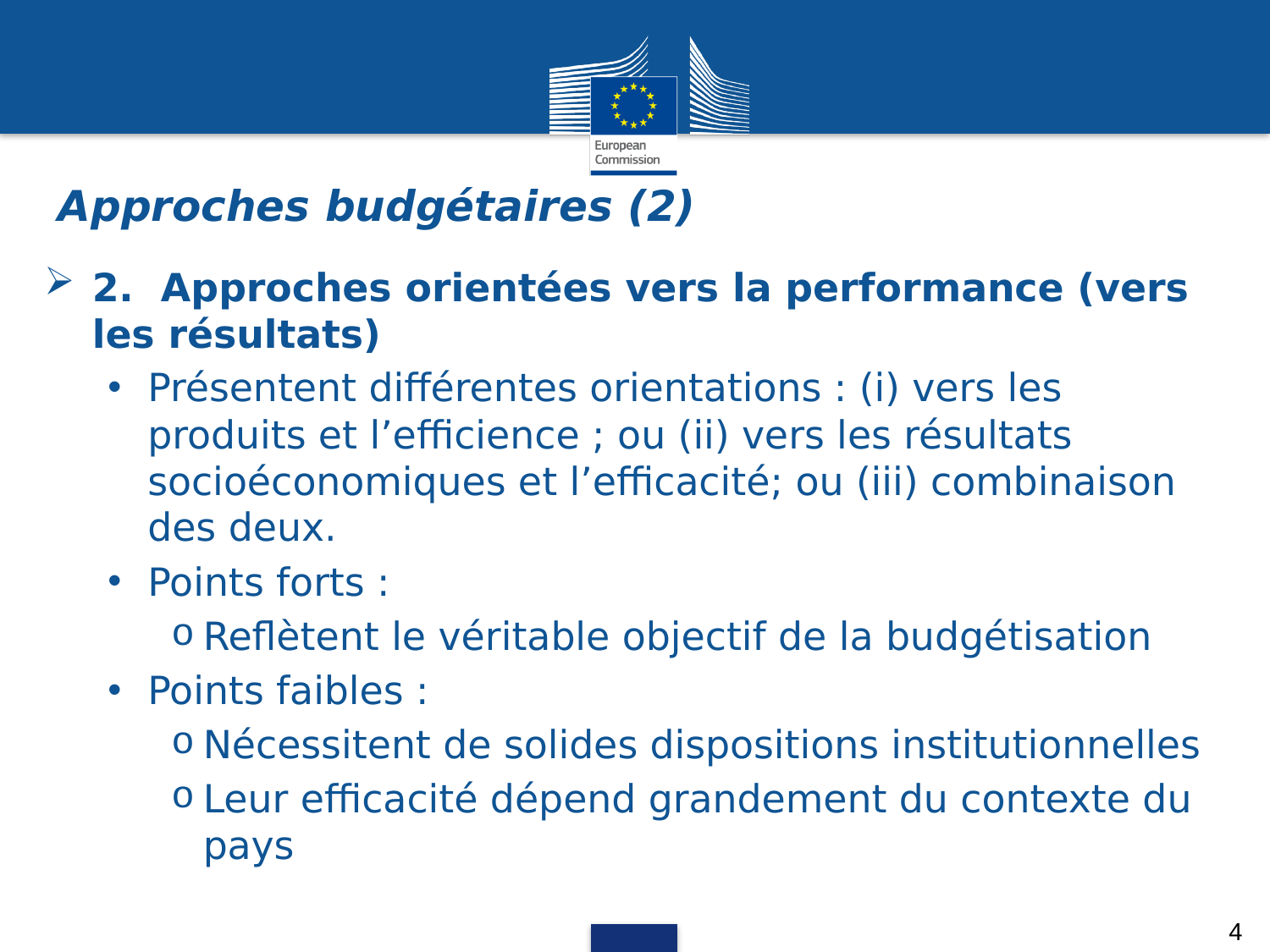

# Approches budgétaires (2)
2.  Approches orientées vers la performance (vers les résultats)
Présentent différentes orientations : (i) vers les produits et l’efficience ; ou (ii) vers les résultats socioéconomiques et l’efficacité; ou (iii) combinaison des deux.
Points forts :
Reflètent le véritable objectif de la budgétisation
Points faibles :
Nécessitent de solides dispositions institutionnelles
Leur efficacité dépend grandement du contexte du pays
4